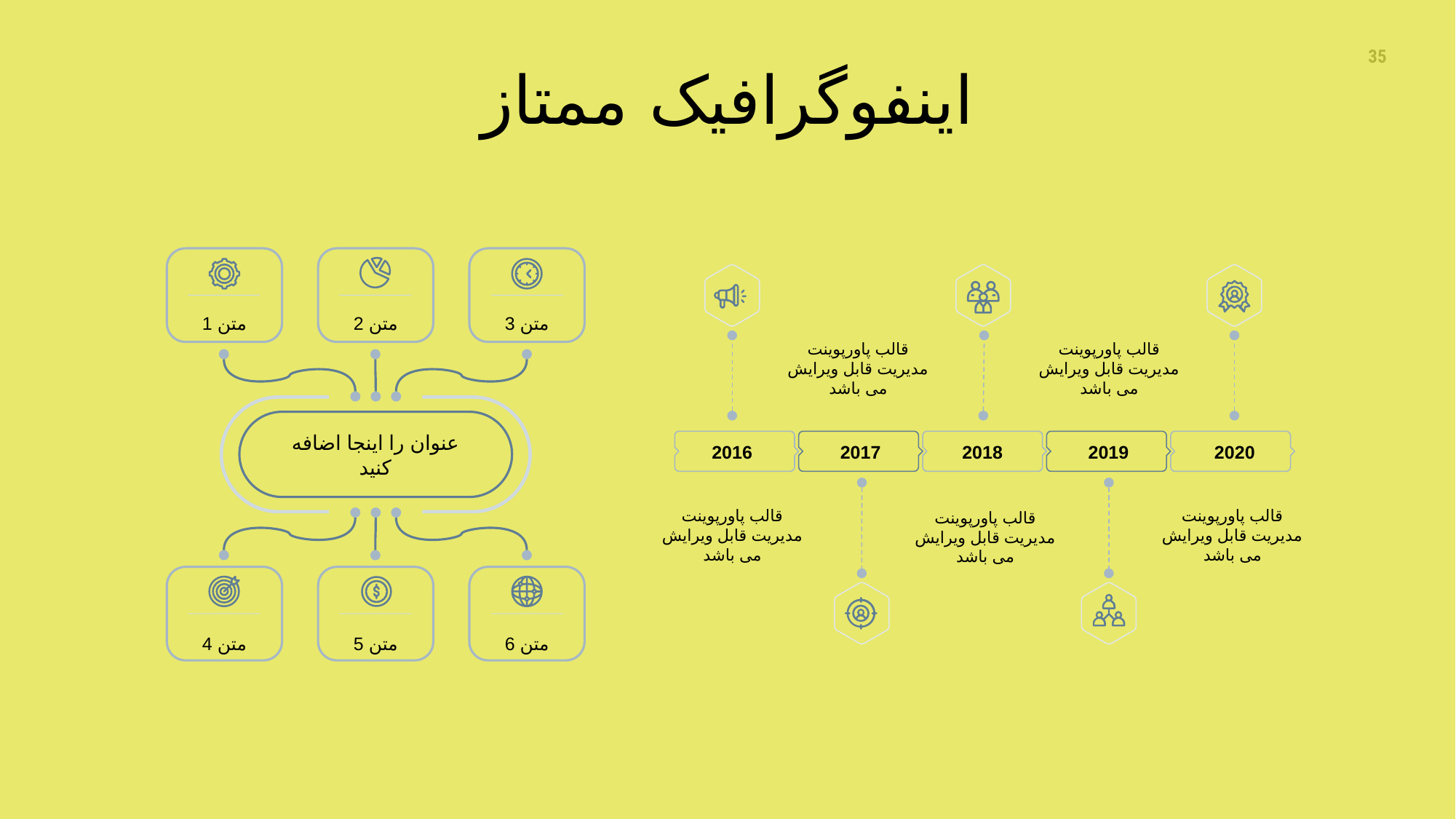

35
اینفوگرافیک ممتاز

متن 2
متن 3
متن 1

قالب پاورپوینت مدیریت قابل ویرایش می باشد
قالب پاورپوینت مدیریت قابل ویرایش می باشد

عنوان را اینجا اضافه کنید
2016
2017
2018
2019
2020

قالب پاورپوینت مدیریت قابل ویرایش می باشد
قالب پاورپوینت مدیریت قابل ویرایش می باشد
قالب پاورپوینت مدیریت قابل ویرایش می باشد

متن 4
متن 5
متن 6